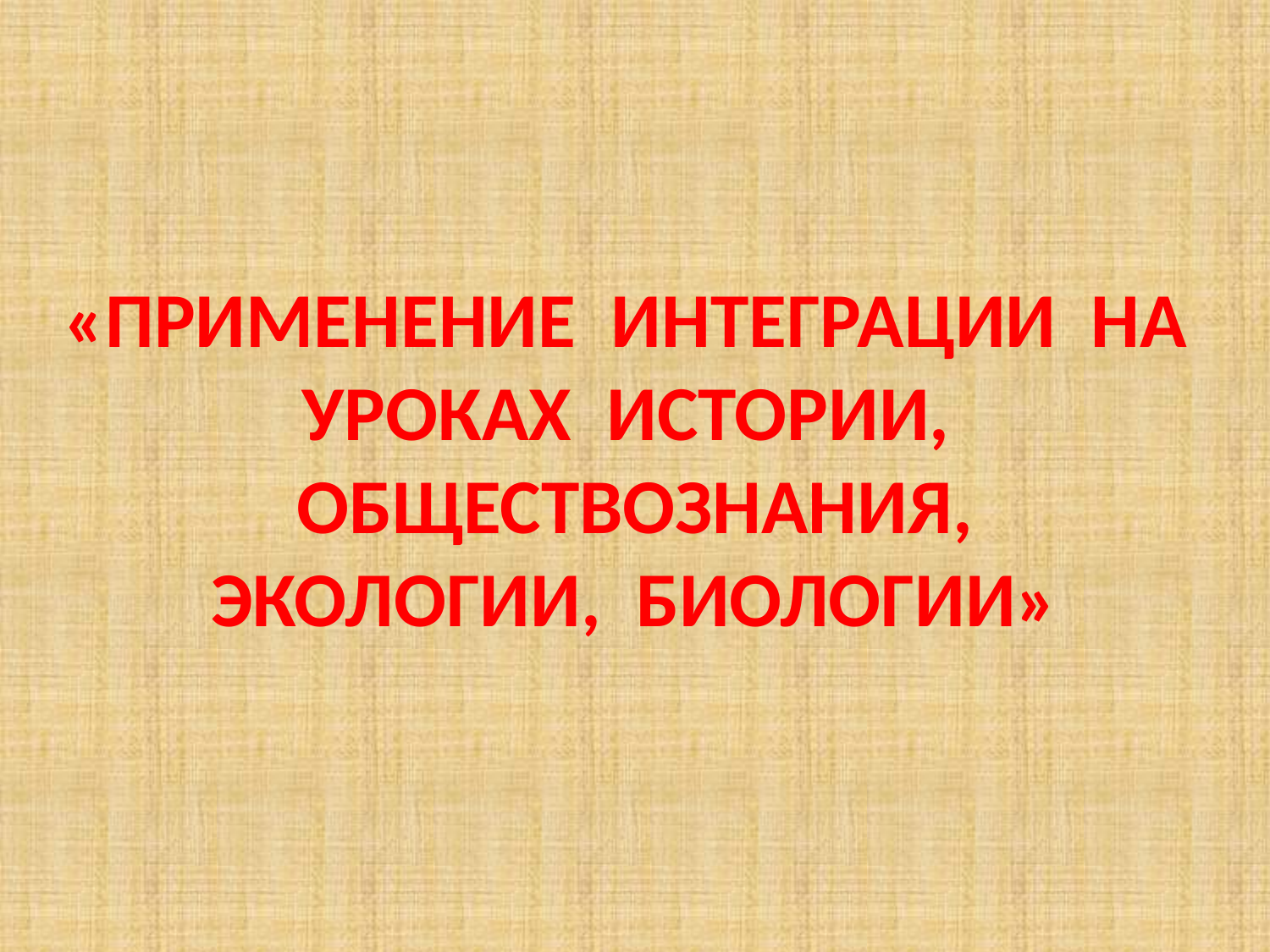

# «ПРИМЕНЕНИЕ  ИНТЕГРАЦИИ  НА  УРОКАХ  ИСТОРИИ,  ОБЩЕСТВОЗНАНИЯ, ЭКОЛОГИИ,  БИОЛОГИИ»